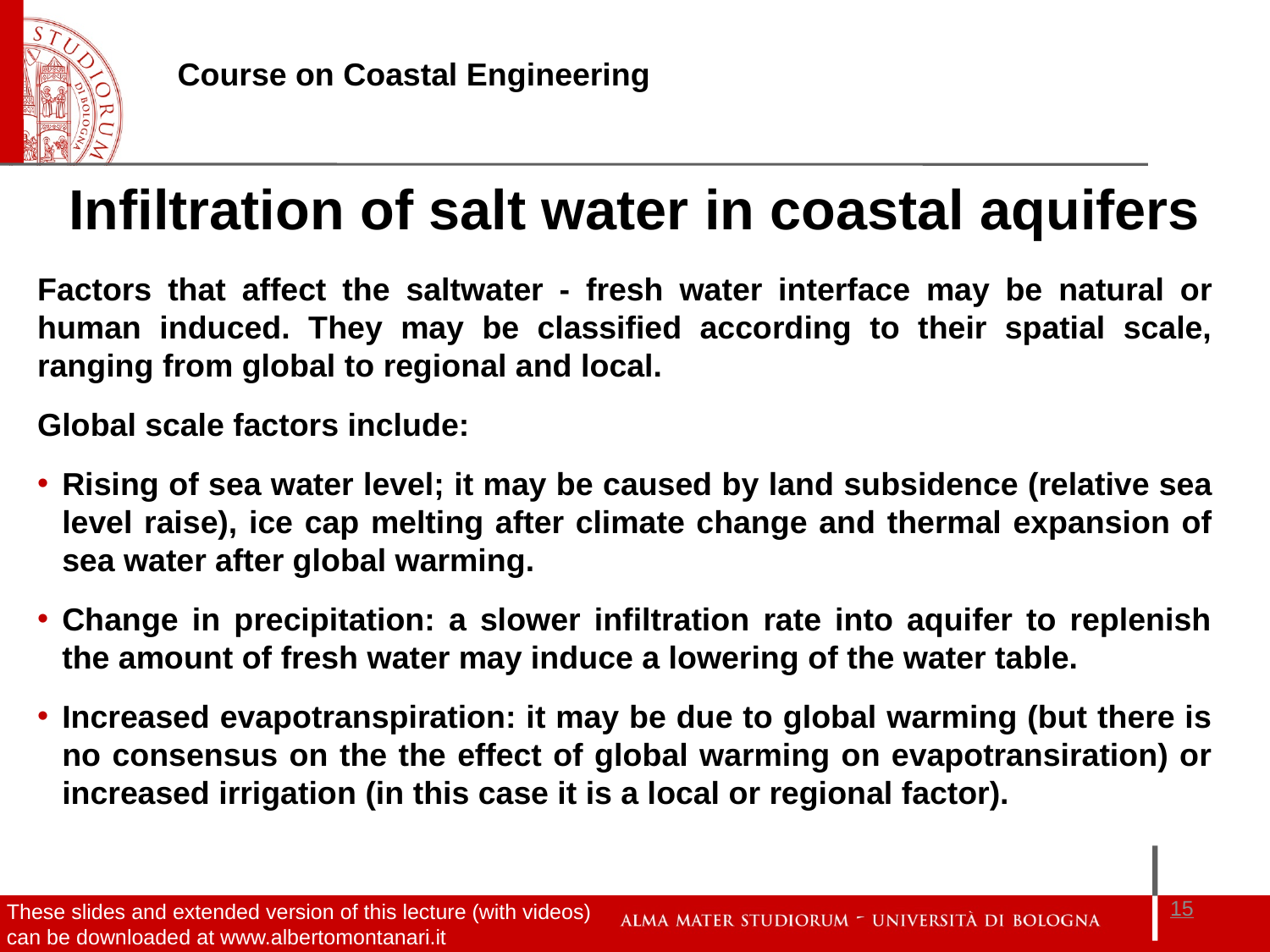

Infiltration of salt water in coastal aquifers
Factors that affect the saltwater - fresh water interface may be natural or human induced. They may be classified according to their spatial scale, ranging from global to regional and local.
Global scale factors include:
Rising of sea water level; it may be caused by land subsidence (relative sea level raise), ice cap melting after climate change and thermal expansion of sea water after global warming.
Change in precipitation: a slower infiltration rate into aquifer to replenish the amount of fresh water may induce a lowering of the water table.
Increased evapotranspiration: it may be due to global warming (but there is no consensus on the the effect of global warming on evapotransiration) or increased irrigation (in this case it is a local or regional factor).
15